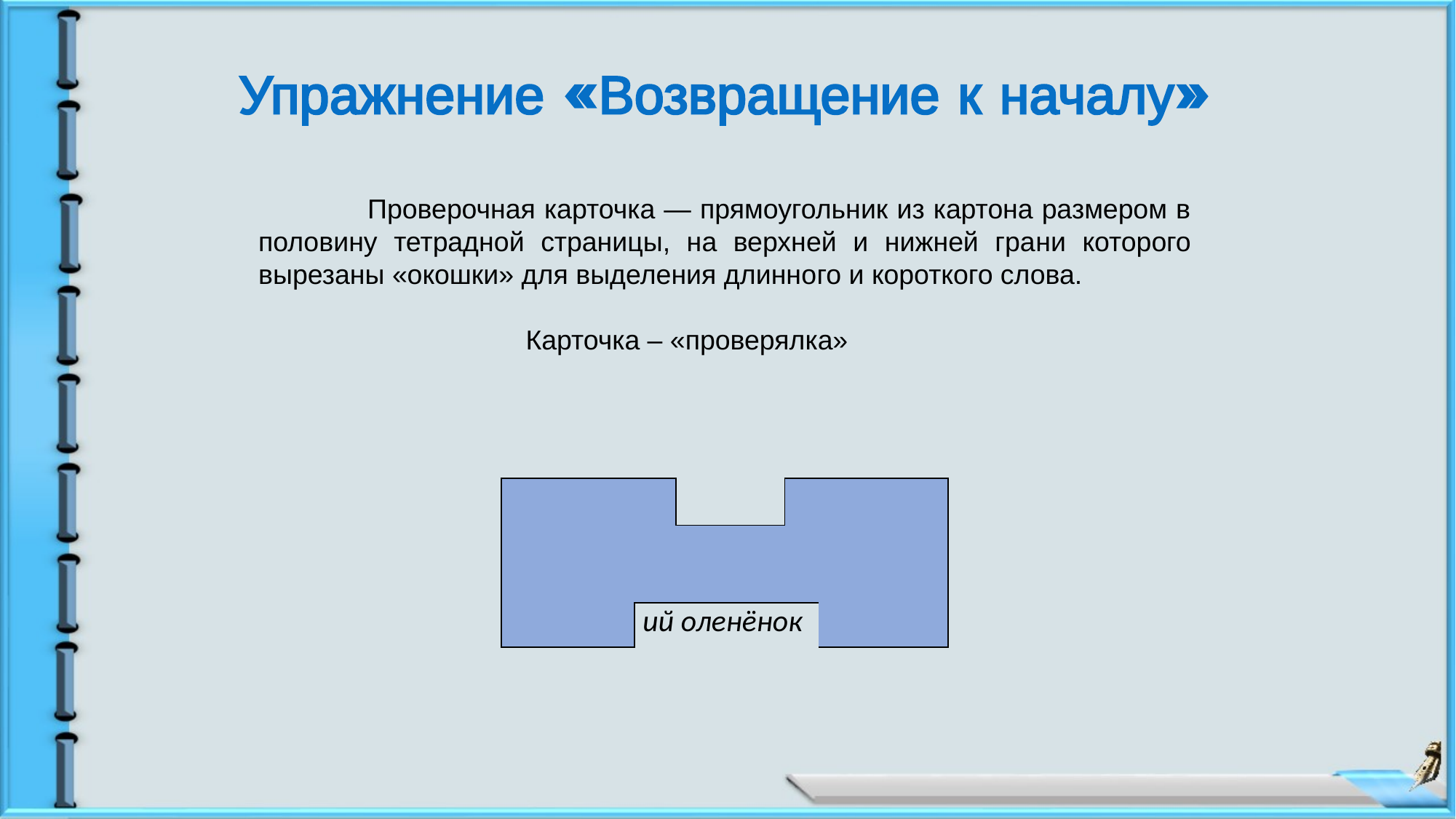

# Упражнение «Возвращение к началу»
	Провероч­ная карточка — прямоугольник из картона размером в половину тетрадной страницы, на верхней и нижней гра­ни которого вырезаны «окошки» для выделения длинно­го и короткого слова.

                                   Карточка – «проверялка»

|  |  |  |  |  |
| --- | --- | --- | --- | --- |
|  |  |  |  |  |
|  | ий оленёнок |  |  |  |